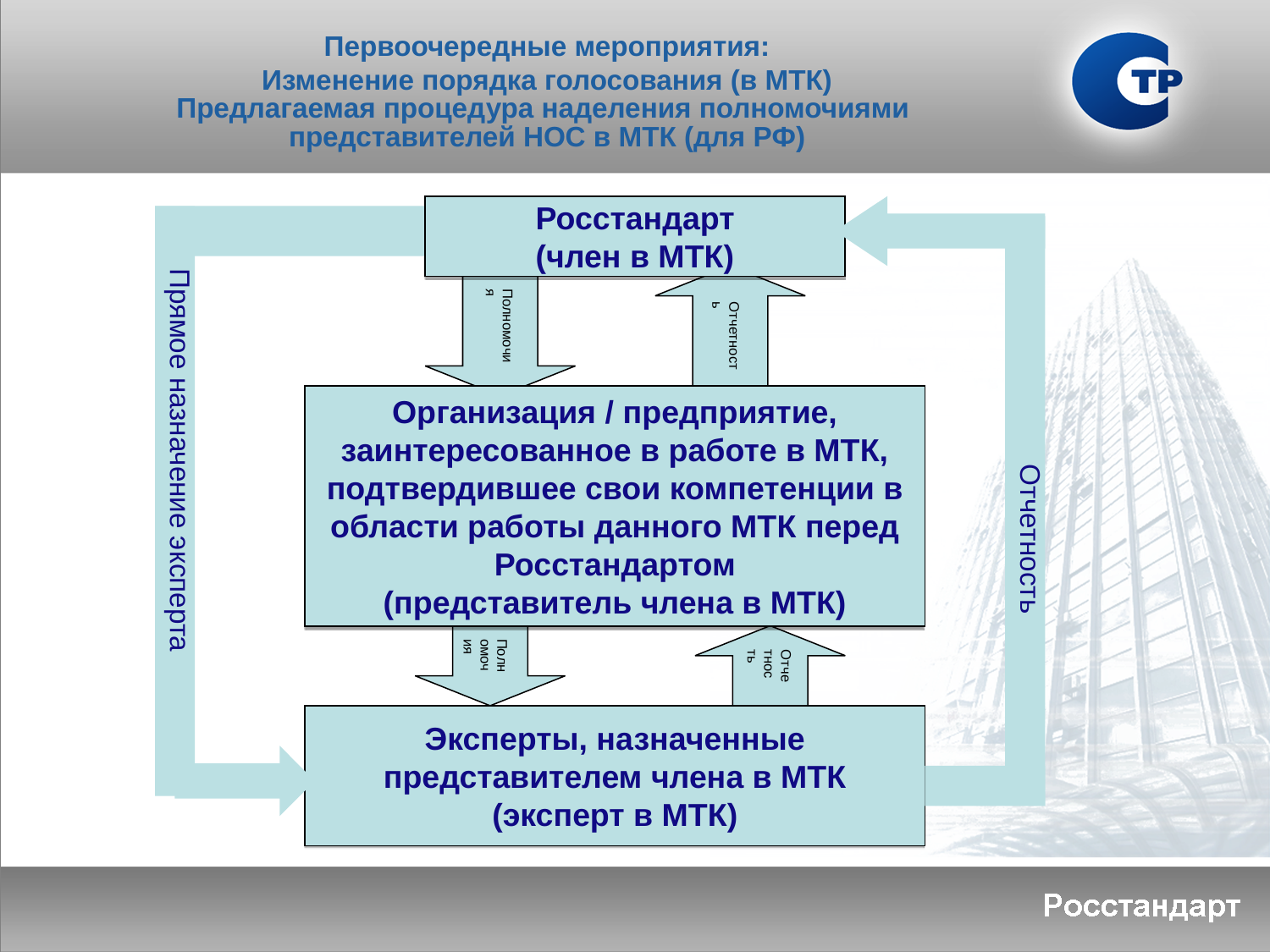

Первоочередные мероприятия:
Изменение порядка голосования (в МТК)
Предлагаемая процедура наделения полномочиями
представителей НОС в МТК (для РФ)
Росстандарт
(член в МТК)

Полномочия
Отчетность
Организация / предприятие, заинтересованное в работе в МТК, подтвердившее свои компетенции в области работы данного МТК перед Росстандартом
(представитель члена в МТК)

Полномочия
Отчетность
Эксперты, назначенные представителем члена в МТК (эксперт в МТК)

Прямое назначение эксперта
                         Отчетность